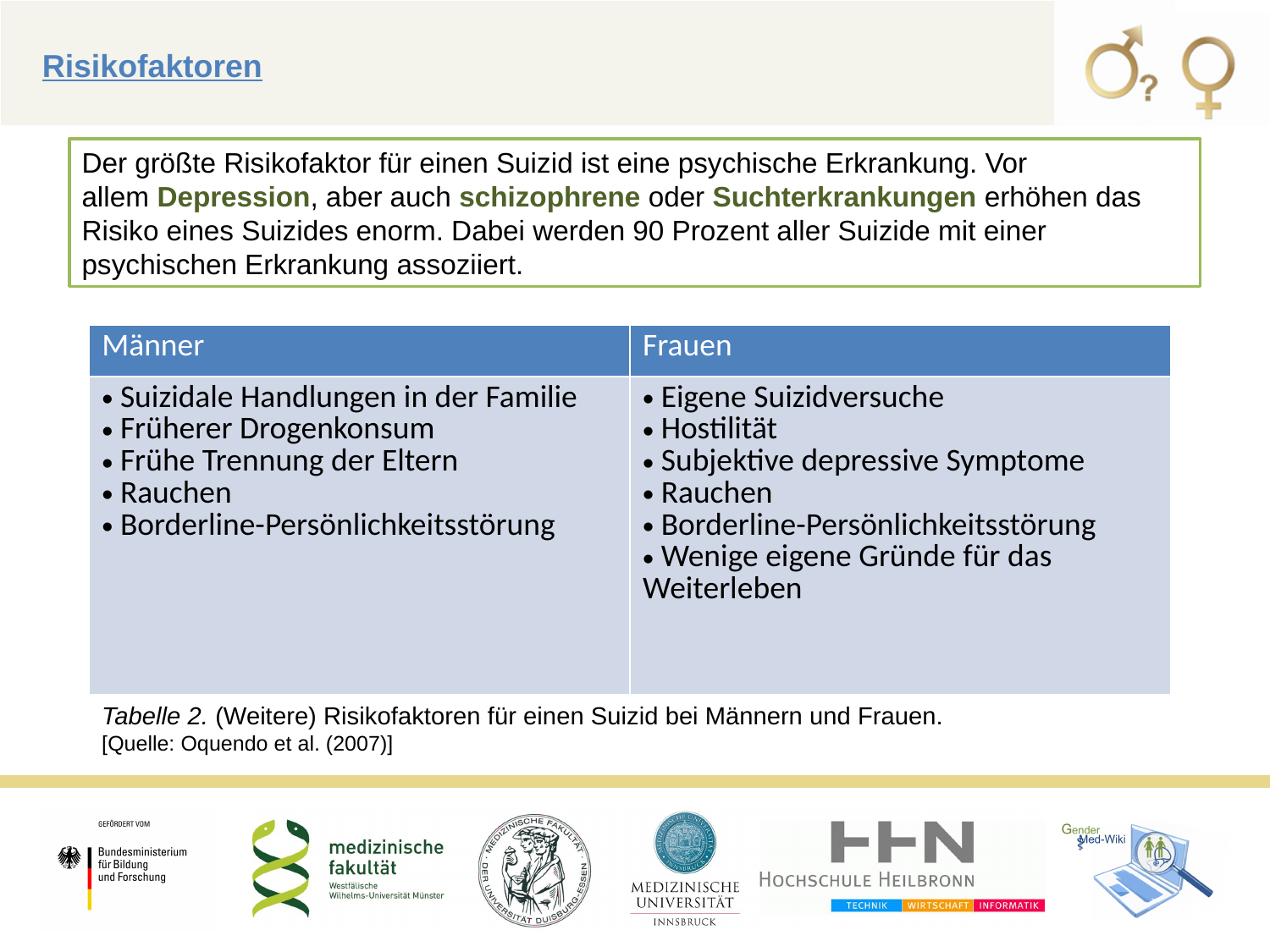

Risikofaktoren
Der größte Risikofaktor für einen Suizid ist eine psychische Erkrankung. Vor allem Depression, aber auch schizophrene oder Suchterkrankungen erhöhen das Risiko eines Suizides enorm. Dabei werden 90 Prozent aller Suizide mit einer psychischen Erkrankung assoziiert.
| Männer | Frauen |
| --- | --- |
| Suizidale Handlungen in der Familie  Früherer Drogenkonsum  Frühe Trennung der Eltern  Rauchen  Borderline-Persönlichkeitsstörung | Eigene Suizidversuche  Hostilität  Subjektive depressive Symptome  Rauchen  Borderline-Persönlichkeitsstörung  Wenige eigene Gründe für das Weiterleben |
Tabelle 2. (Weitere) Risikofaktoren für einen Suizid bei Männern und Frauen.
[Quelle: Oquendo et al. (2007)]